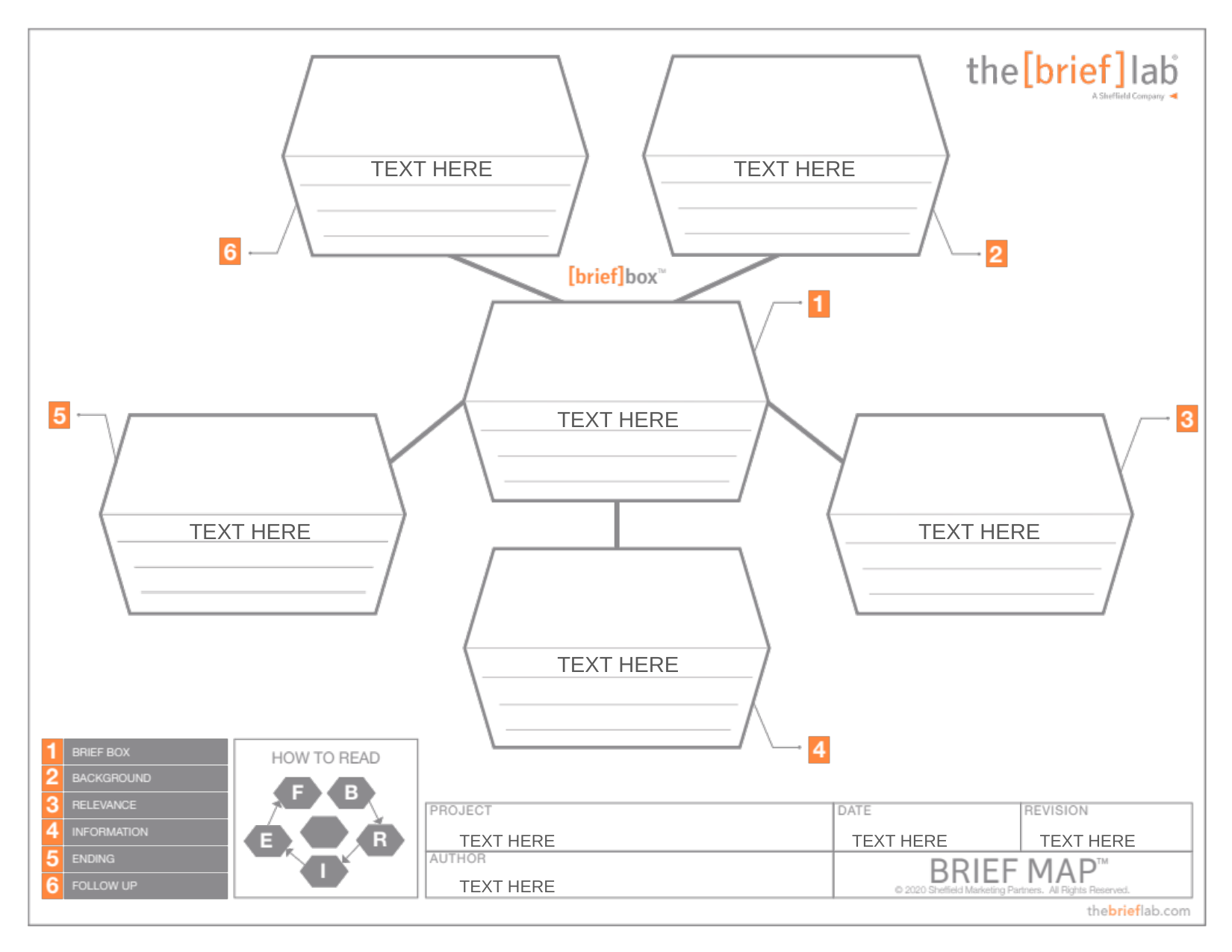

TEXT HERE
TEXT HERE
TEXT HERE
TEXT HERE
TEXT HERE
TEXT HERE
TEXT HERE
TEXT HERE
TEXT HERE
TEXT HERE